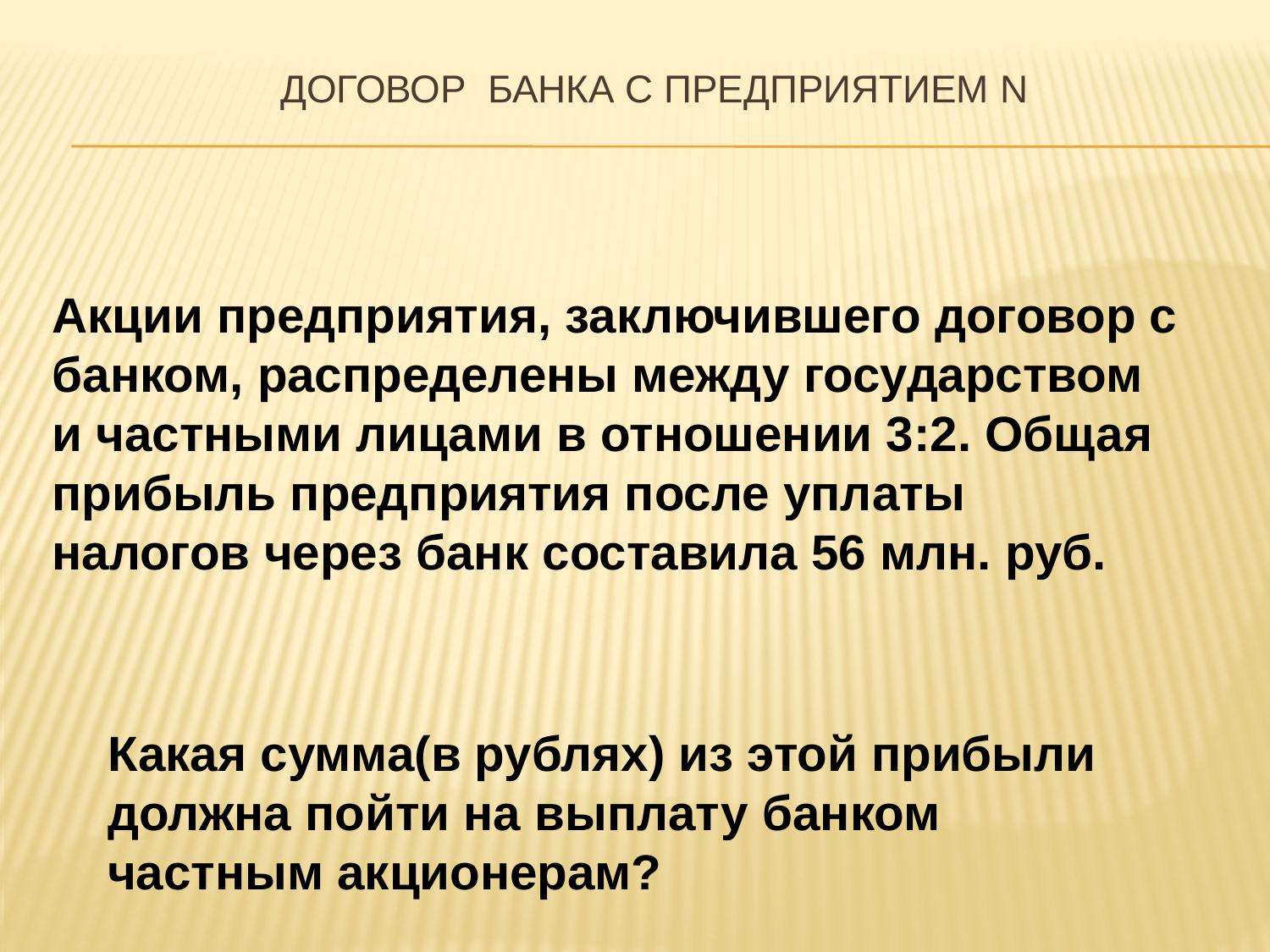

# Договор  банка с предприятием N
Акции предприятия, заключившего договор с банком, распределены между государством и частными лицами в отношении 3:2. Общая прибыль предприятия после уплаты налогов через банк составила 56 млн. руб.
Какая сумма(в рублях) из этой прибыли должна пойти на выплату банком частным акционерам?